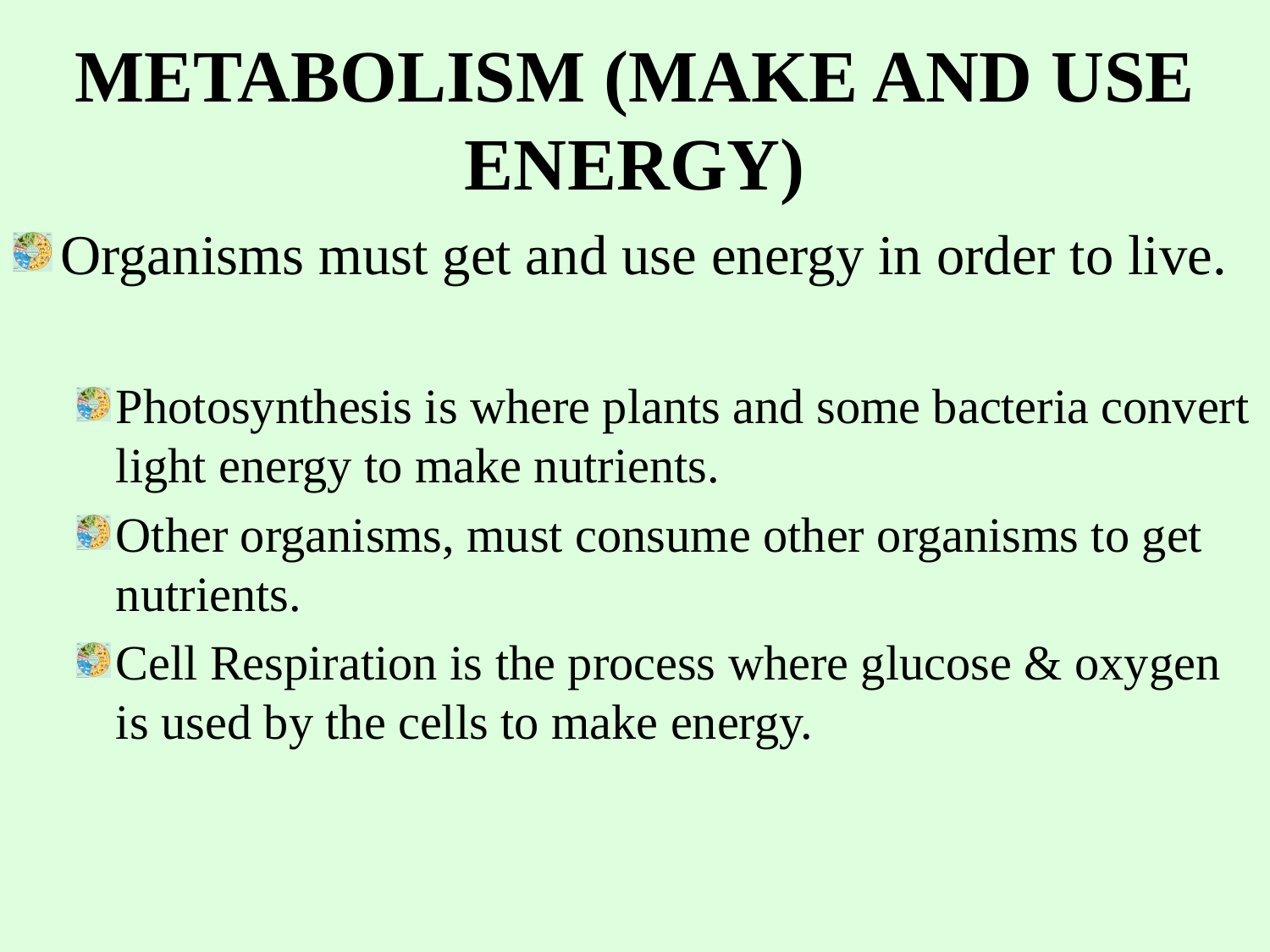

# METABOLISM (MAKE AND USE ENERGY)
Organisms must get and use energy in order to live.

Photosynthesis is where plants and some bacteria convert light energy to make nutrients.
Other organisms, must consume other organisms to get nutrients.
Cell Respiration is the process where glucose & oxygen is used by the cells to make energy.